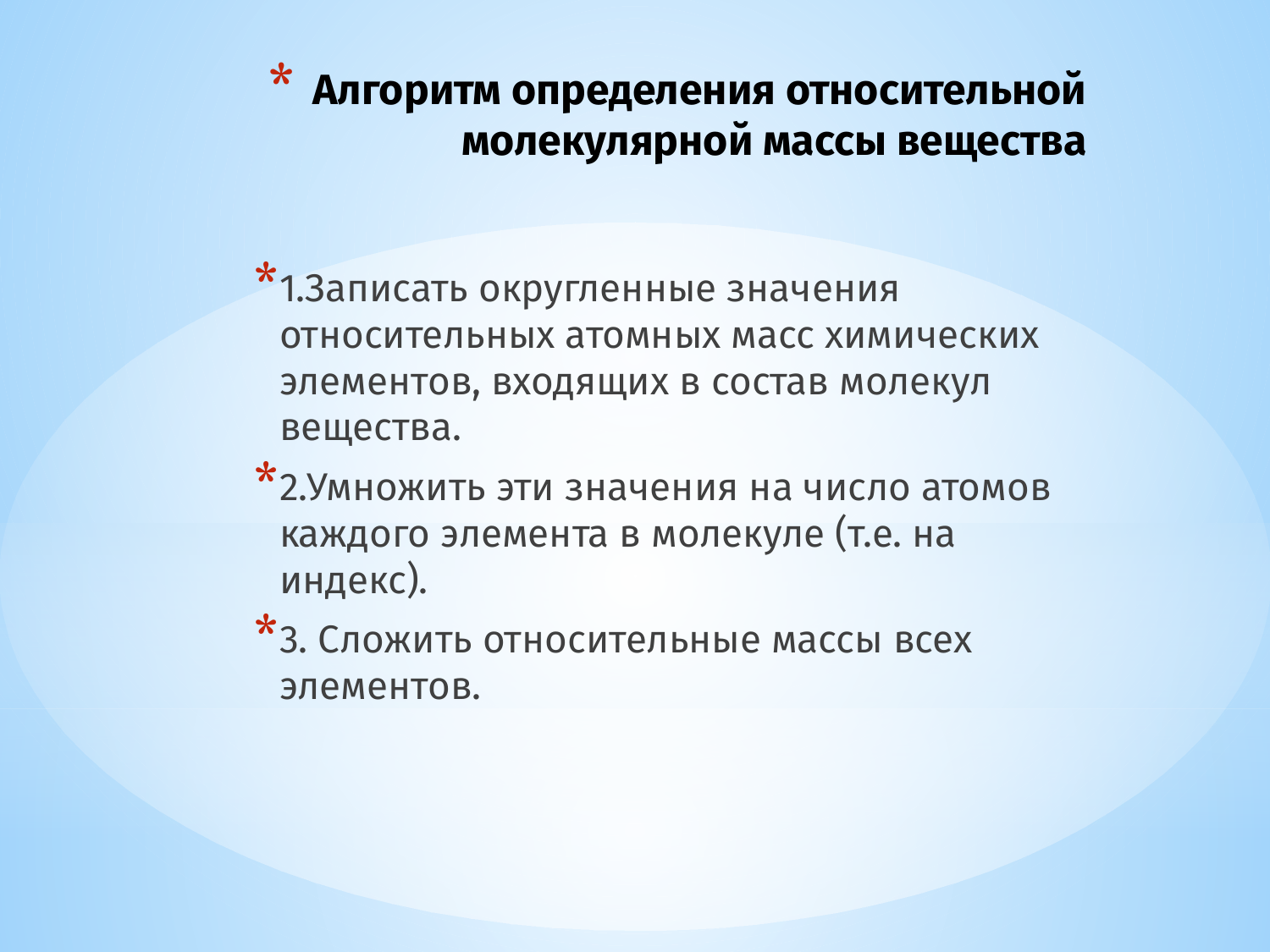

# Алгоритм определения относительной молекулярной массы вещества
1.Записать округленные значения относительных атомных масс химических элементов, входящих в состав молекул вещества.
2.Умножить эти значения на число атомов каждого элемента в молекуле (т.е. на индекс).
3. Сложить относительные массы всех элементов.